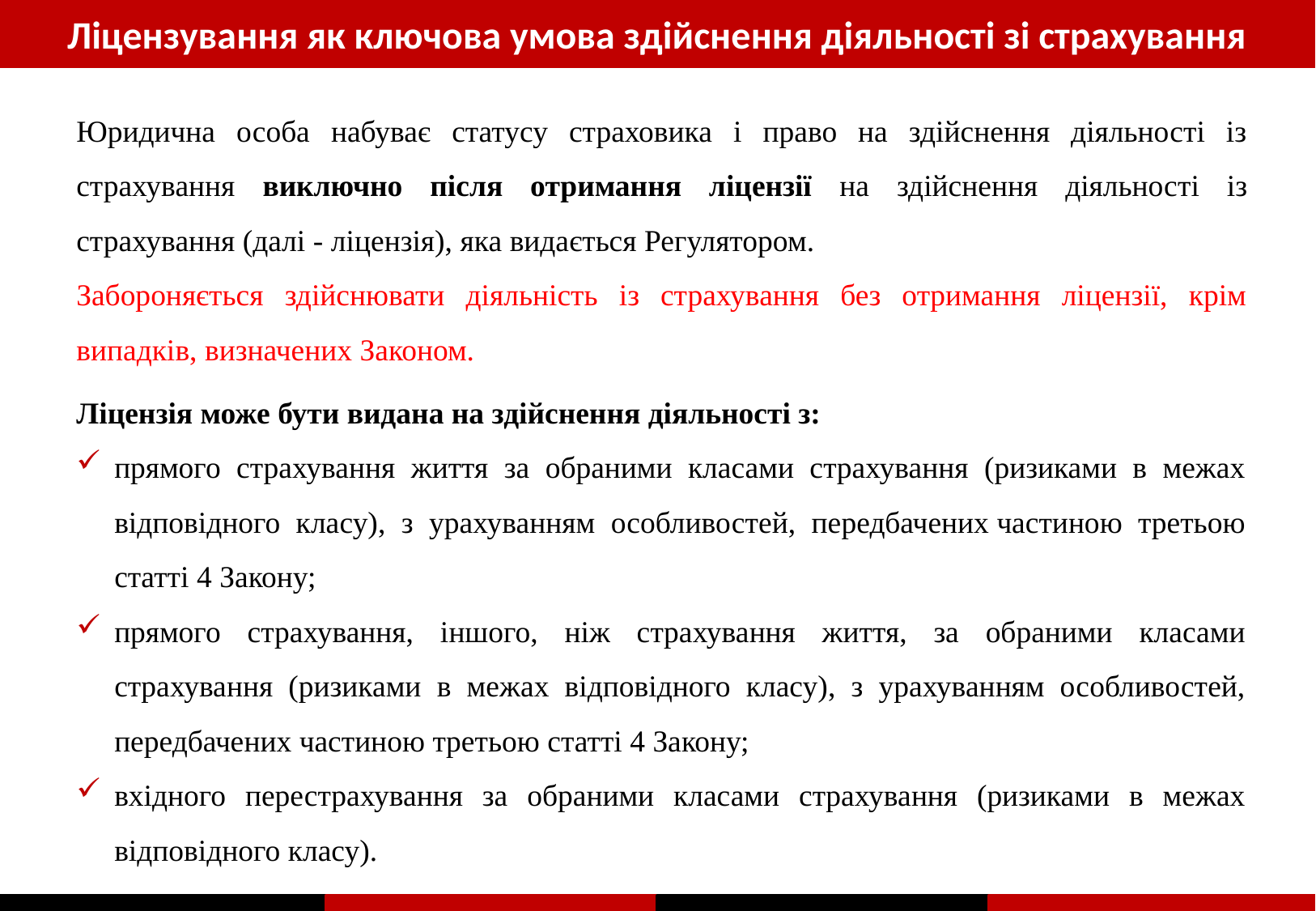

Ліцензування як ключова умова здійснення діяльності зі страхування
Юридична особа набуває статусу страховика і право на здійснення діяльності із страхування виключно після отримання ліцензії на здійснення діяльності із страхування (далі - ліцензія), яка видається Регулятором.
Забороняється здійснювати діяльність із страхування без отримання ліцензії, крім випадків, визначених Законом.
Ліцензія може бути видана на здійснення діяльності з:
прямого страхування життя за обраними класами страхування (ризиками в межах відповідного класу), з урахуванням особливостей, передбачених частиною третьою статті 4 Закону;
прямого страхування, іншого, ніж страхування життя, за обраними класами страхування (ризиками в межах відповідного класу), з урахуванням особливостей, передбачених частиною третьою статті 4 Закону;
вхідного перестрахування за обраними класами страхування (ризиками в межах відповідного класу).